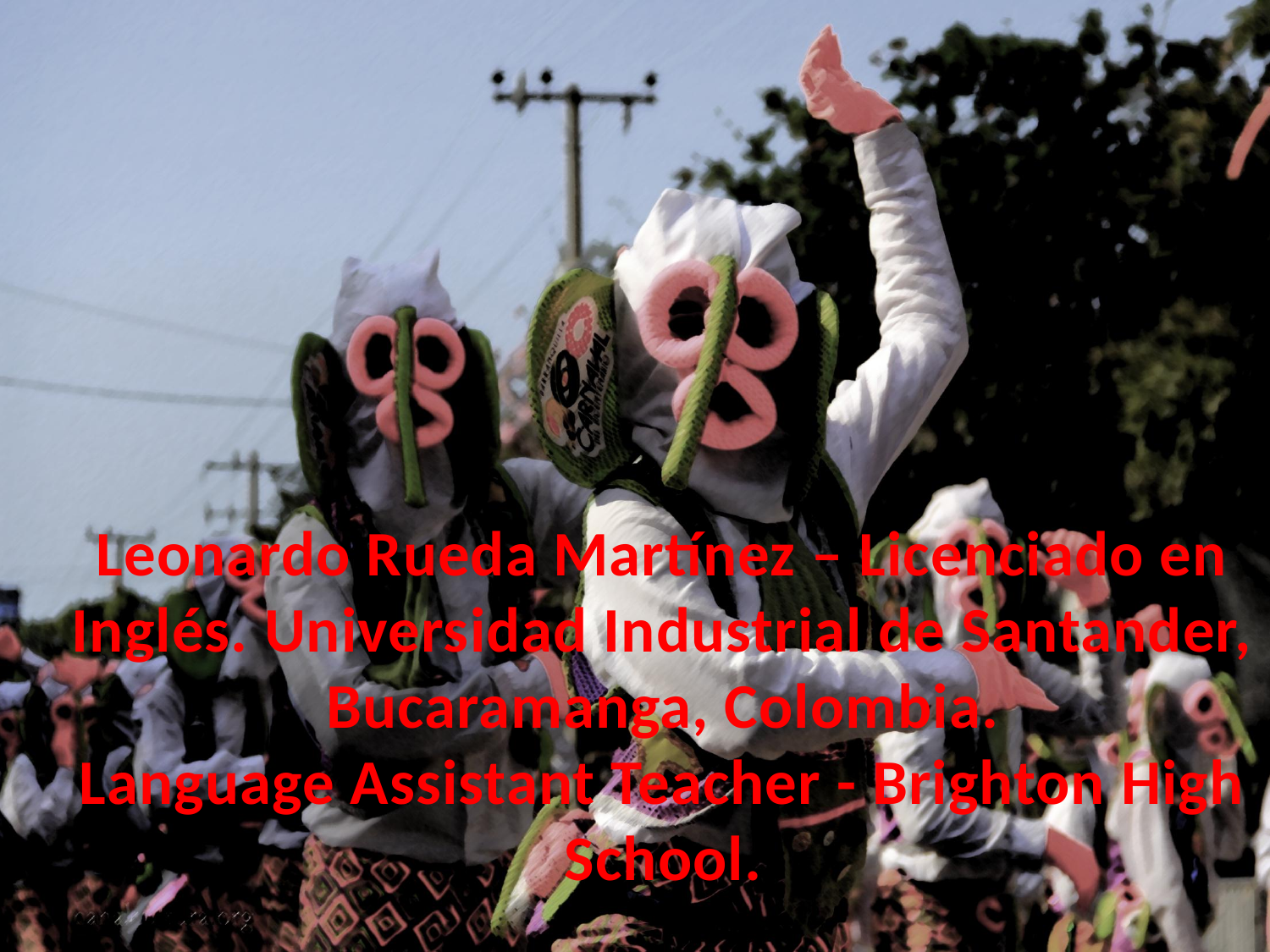

Leonardo Rueda Martínez – Licenciado en Inglés. Universidad Industrial de Santander, Bucaramanga, Colombia.
Language Assistant Teacher - Brighton High School.